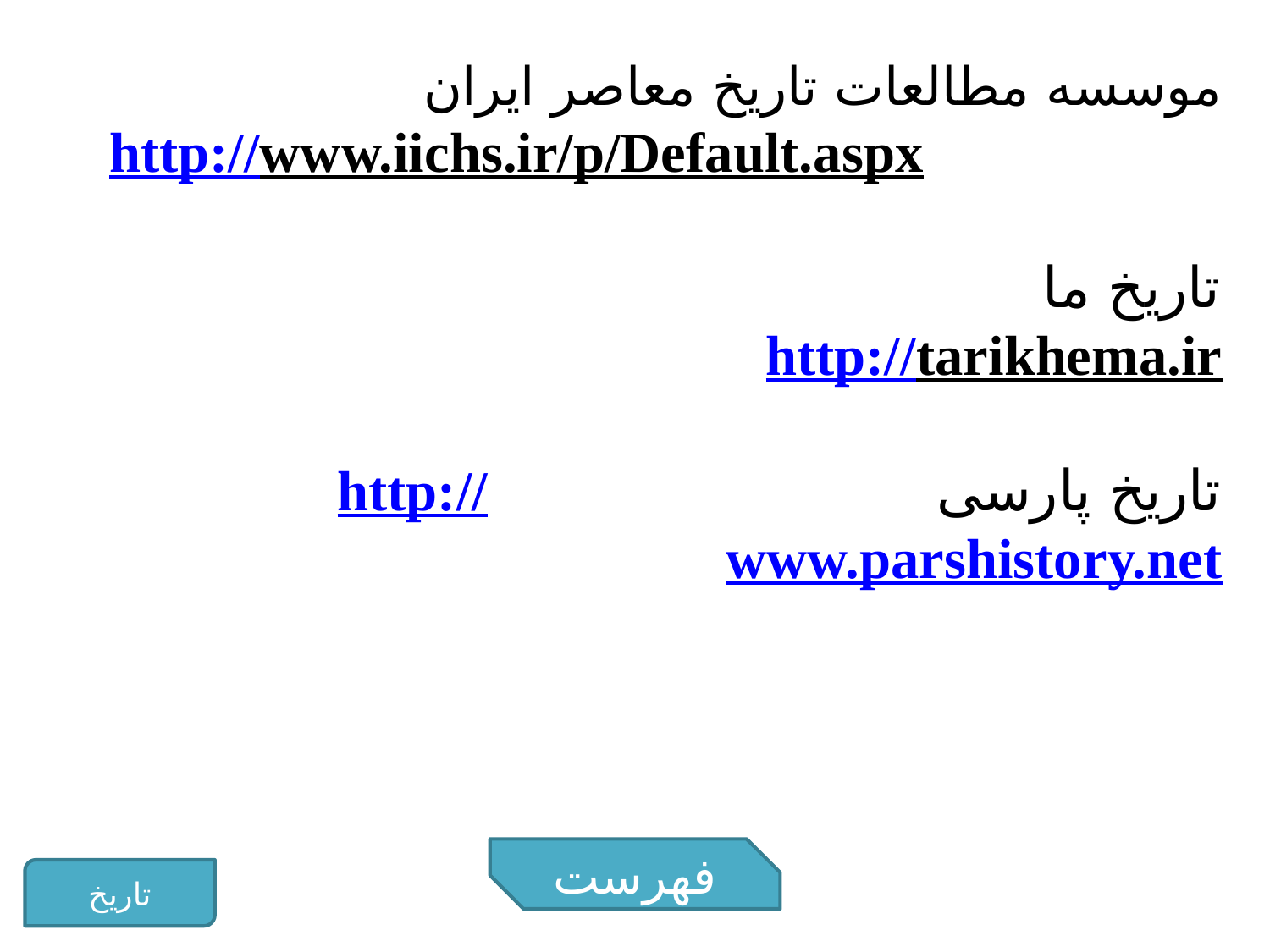

موسسه مطالعات تاریخ معاصر ایران
http://www.iichs.ir/p/Default.aspx

تاریخ ما                                                   http://tarikhema.ir

تاریخ پارسی                         http://www.parshistory.net
فهرست
تاریخ